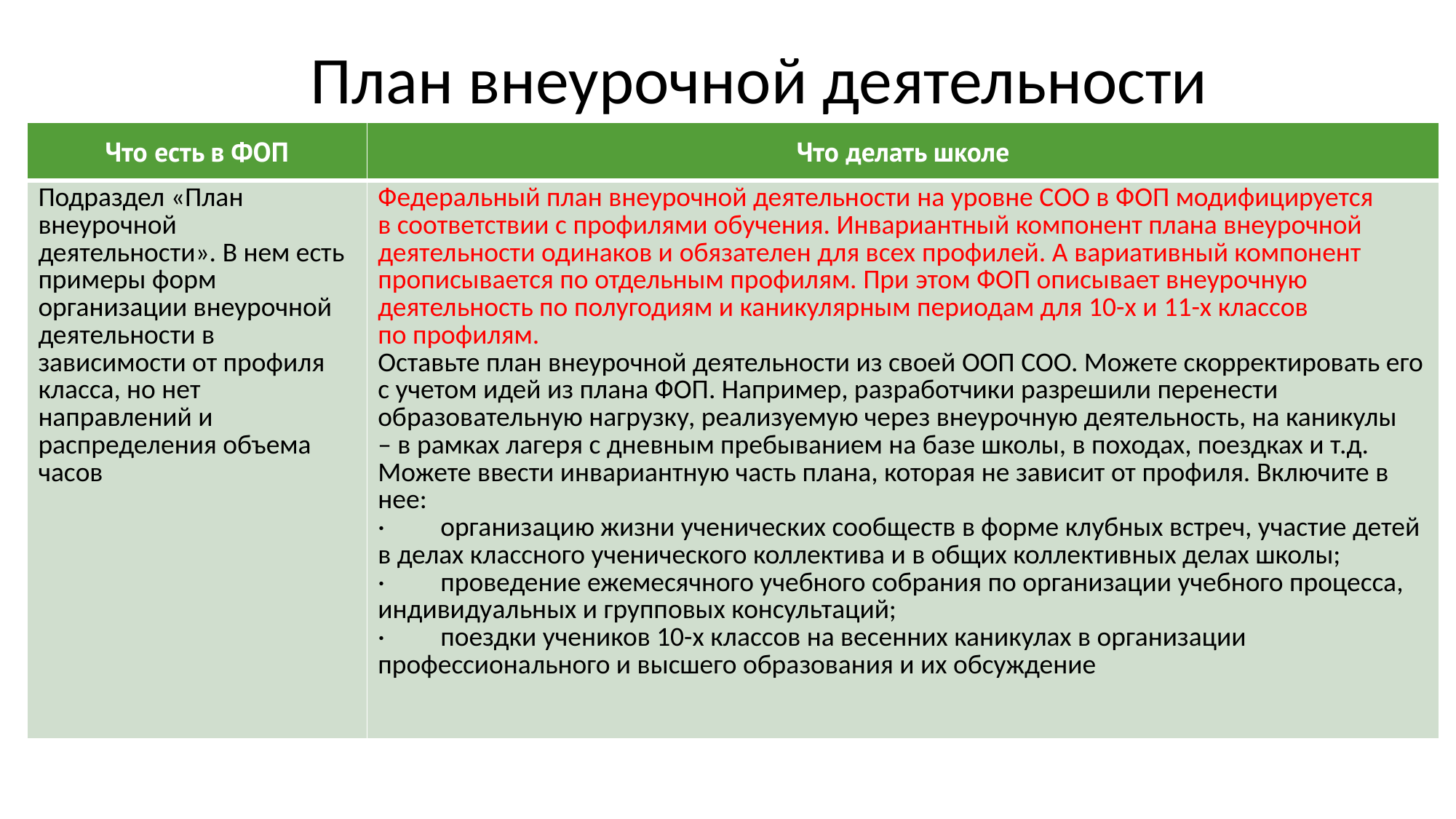

# План внеурочной деятельности
| Что есть в ФОП | Что делать школе |
| --- | --- |
| Подраздел «План внеурочной деятельности». В нем есть примеры форм организации внеурочной деятельности в зависимости от профиля класса, но нет направлений и распределения объема часов | Федеральный план внеурочной деятельности на уровне СОО в ФОП модифицируется в соответствии с профилями обучения. Инвариантный компонент плана внеурочной деятельности одинаков и обязателен для всех профилей. А вариативный компонент прописывается по отдельным профилям. При этом ФОП описывает внеурочную деятельность по полугодиям и каникулярным периодам для 10-х и 11-х классов по профилям. Оставьте план внеурочной деятельности из своей ООП СОО. Можете скорректировать его с учетом идей из плана ФОП. Например, разработчики разрешили перенести образовательную нагрузку, реализуемую через внеурочную деятельность, на каникулы – в рамках лагеря с дневным пребыванием на базе школы, в походах, поездках и т.д. Можете ввести инвариантную часть плана, которая не зависит от профиля. Включите в нее: ·         организацию жизни ученических сообществ в форме клубных встреч, участие детей в делах классного ученического коллектива и в общих коллективных делах школы; ·         проведение ежемесячного учебного собрания по организации учебного процесса, индивидуальных и групповых консультаций; ·         поездки учеников 10-х классов на весенних каникулах в организации профессионального и высшего образования и их обсуждение |